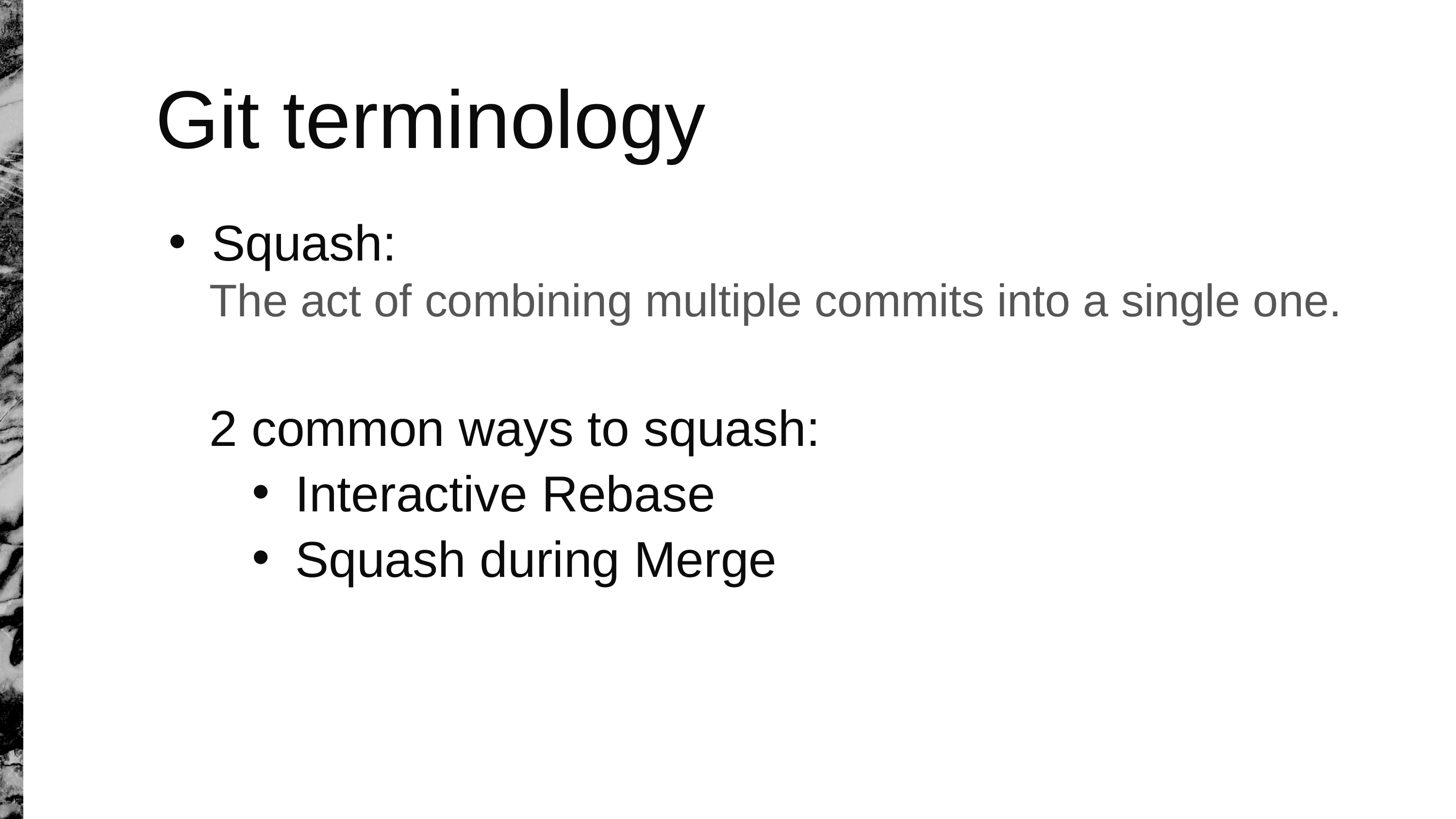

Git terminology
Squash:
The act of combining multiple commits into a single one.
2 common ways to squash:
Interactive Rebase
Squash during Merge